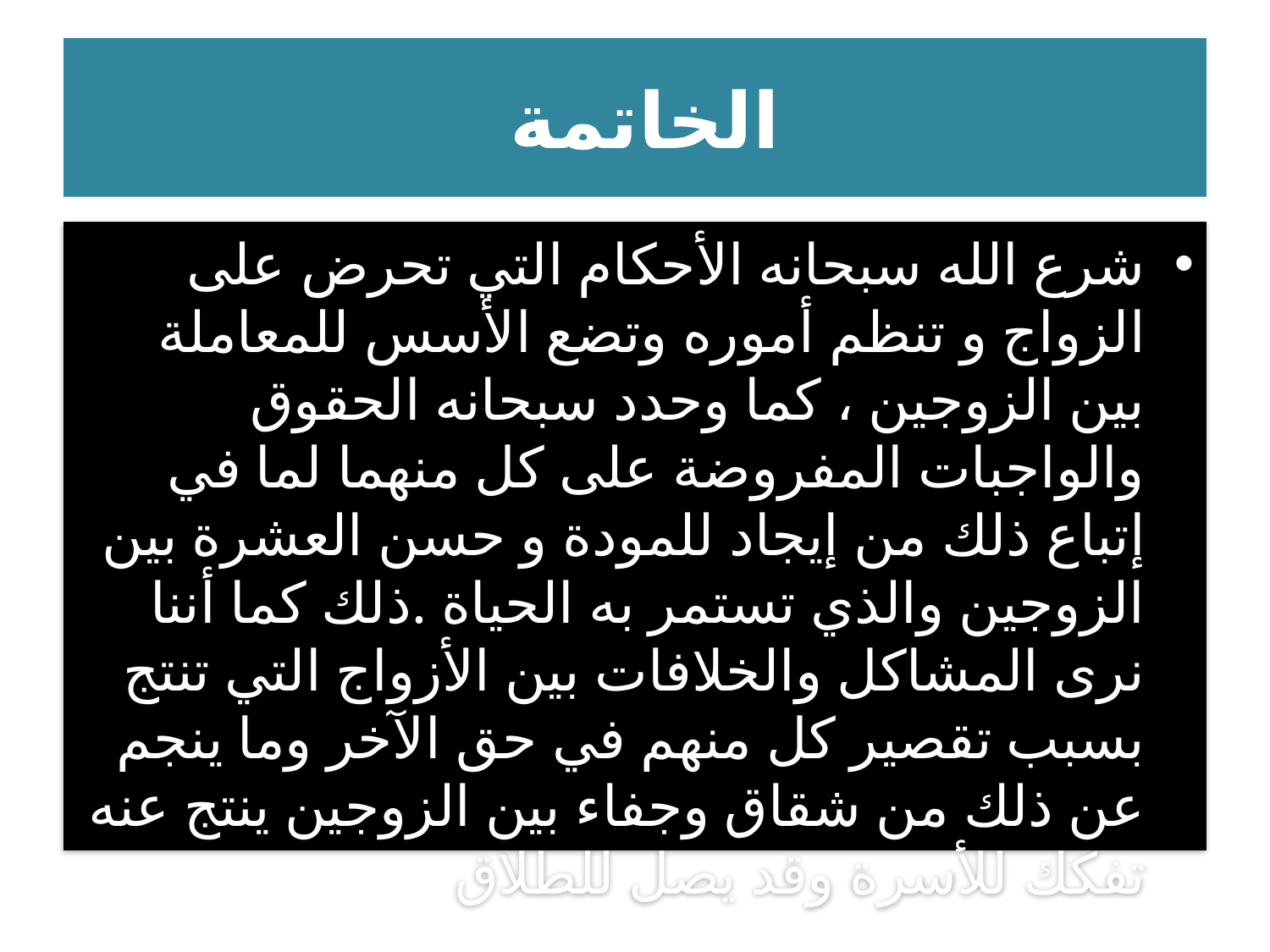

# الخاتمة
شرع الله سبحانه الأحكام التي تحرض على الزواج و تنظم أموره وتضع الأسس للمعاملة بين الزوجين ، كما وحدد سبحانه الحقوق والواجبات المفروضة على كل منهما لما في إتباع ذلك من إيجاد للمودة و حسن العشرة بين الزوجين والذي تستمر به الحياة .ذلك كما أننا نرى المشاكل والخلافات بين الأزواج التي تنتج بسبب تقصير كل منهم في حق الآخر وما ينجم عن ذلك من شقاق وجفاء بين الزوجين ينتج عنه تفكك للأسرة وقد يصل للطلاق